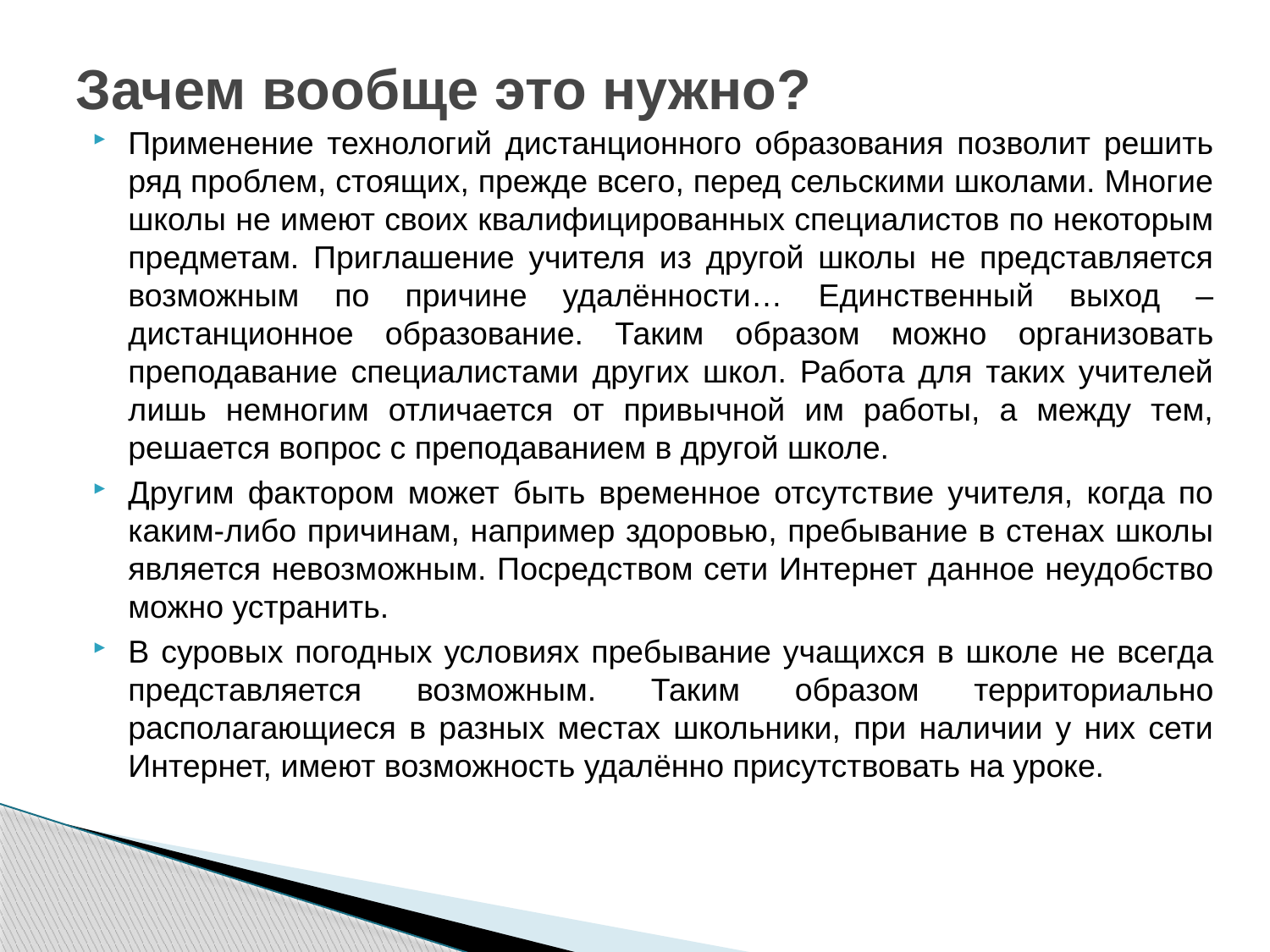

# Зачем вообще это нужно?
Применение технологий дистанционного образования позволит решить ряд проблем, стоящих, прежде всего, перед сельскими школами. Многие школы не имеют своих квалифицированных специалистов по некоторым предметам. Приглашение учителя из другой школы не представляется возможным по причине удалённости… Единственный выход – дистанционное образование. Таким образом можно организовать преподавание специалистами других школ. Работа для таких учителей лишь немногим отличается от привычной им работы, а между тем, решается вопрос с преподаванием в другой школе.
Другим фактором может быть временное отсутствие учителя, когда по каким-либо причинам, например здоровью, пребывание в стенах школы является невозможным. Посредством сети Интернет данное неудобство можно устранить.
В суровых погодных условиях пребывание учащихся в школе не всегда представляется возможным. Таким образом территориально располагающиеся в разных местах школьники, при наличии у них сети Интернет, имеют возможность удалённо присутствовать на уроке.